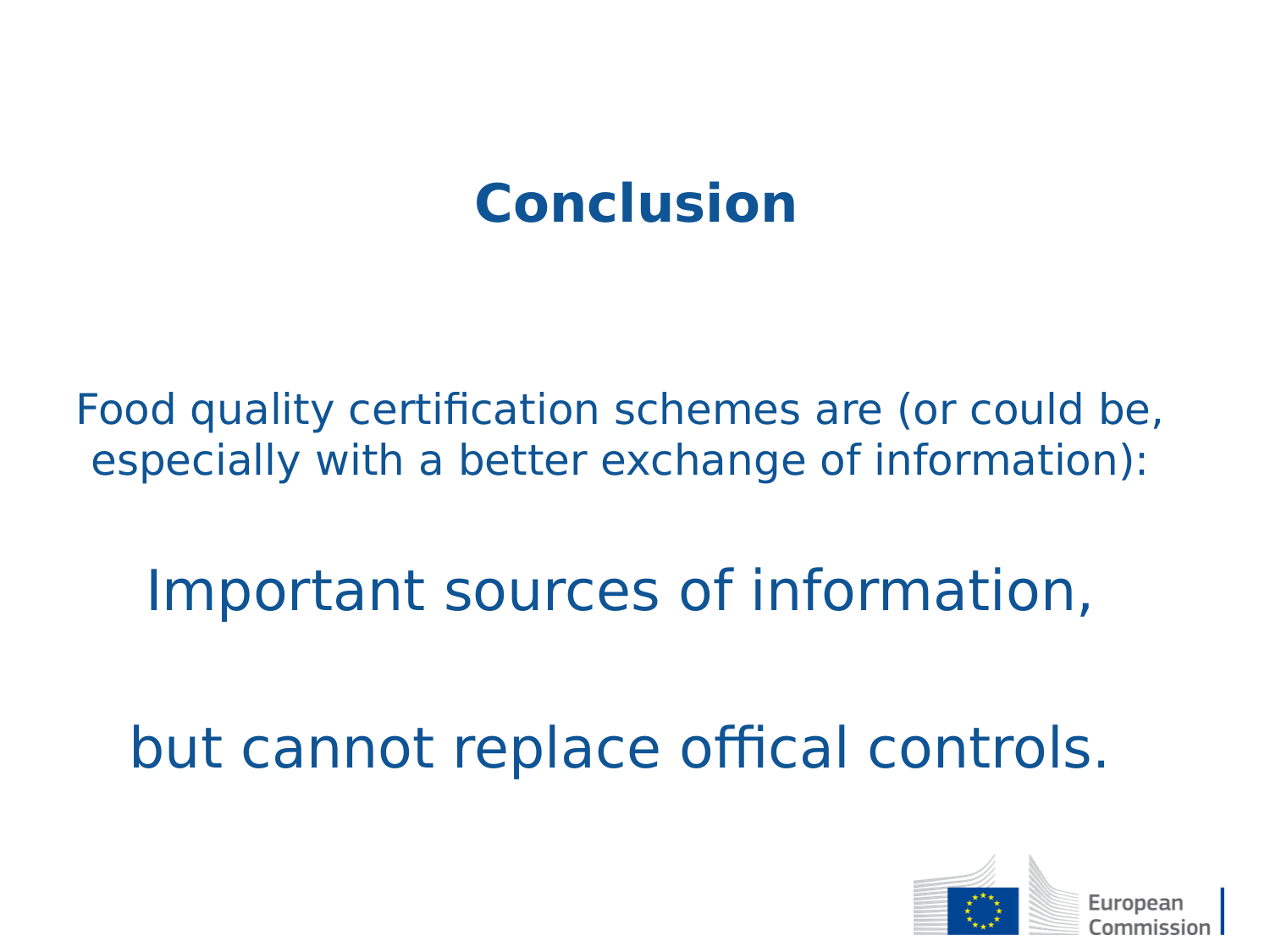

# Conclusion

Food quality certification schemes are (or could be, especially with a better exchange of information):

Important sources of information,

but cannot replace offical controls.